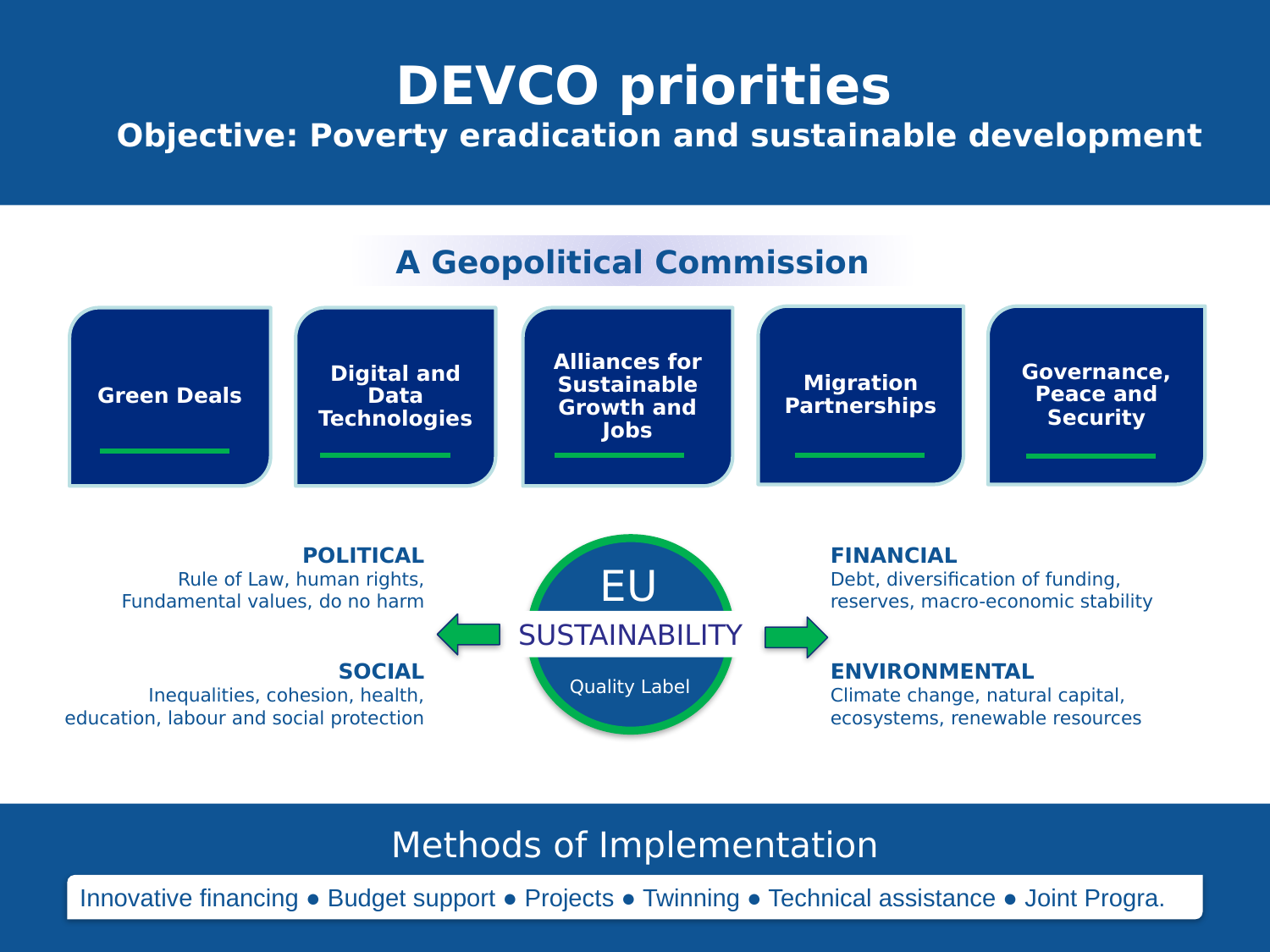

# DEVCO priorities Objective: Poverty eradication and sustainable development
A Geopolitical Commission
Migration Partnerships
Governance, Peace and Security
Green Deals
Digital and Data Technologies
Alliances for Sustainable Growth and Jobs
FINANCIAL
Debt, diversification of funding, reserves, macro-economic stability

ENVIRONMENTAL
Climate change, natural capital, ecosystems, renewable resources
POLITICAL
Rule of Law, human rights,
Fundamental values, do no harm

SOCIAL
Inequalities, cohesion, health,
education, labour and social protection

EU
SUSTAINABILITY

Quality Label

Methods of Implementation

Innovative financing ● Budget support ● Projects ● Twinning ● Technical assistance ● Joint Progra.